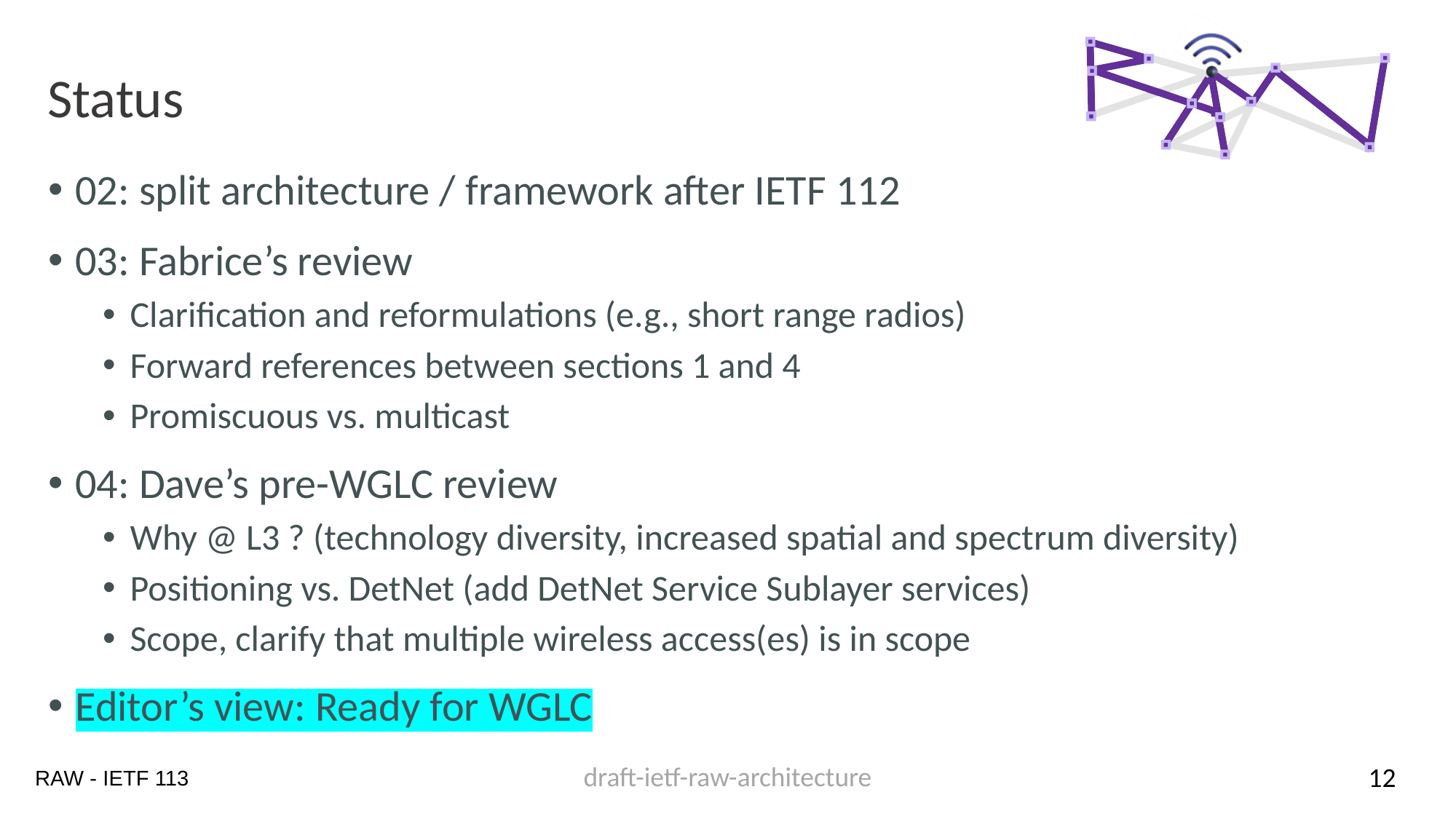

# Status
02: split architecture / framework after IETF 112
03: Fabrice’s review
Clarification and reformulations (e.g., short range radios)
Forward references between sections 1 and 4
Promiscuous vs. multicast
04: Dave’s pre-WGLC review
Why @ L3 ? (technology diversity, increased spatial and spectrum diversity)
Positioning vs. DetNet (add DetNet Service Sublayer services)
Scope, clarify that multiple wireless access(es) is in scope
Editor’s view: Ready for WGLC
12